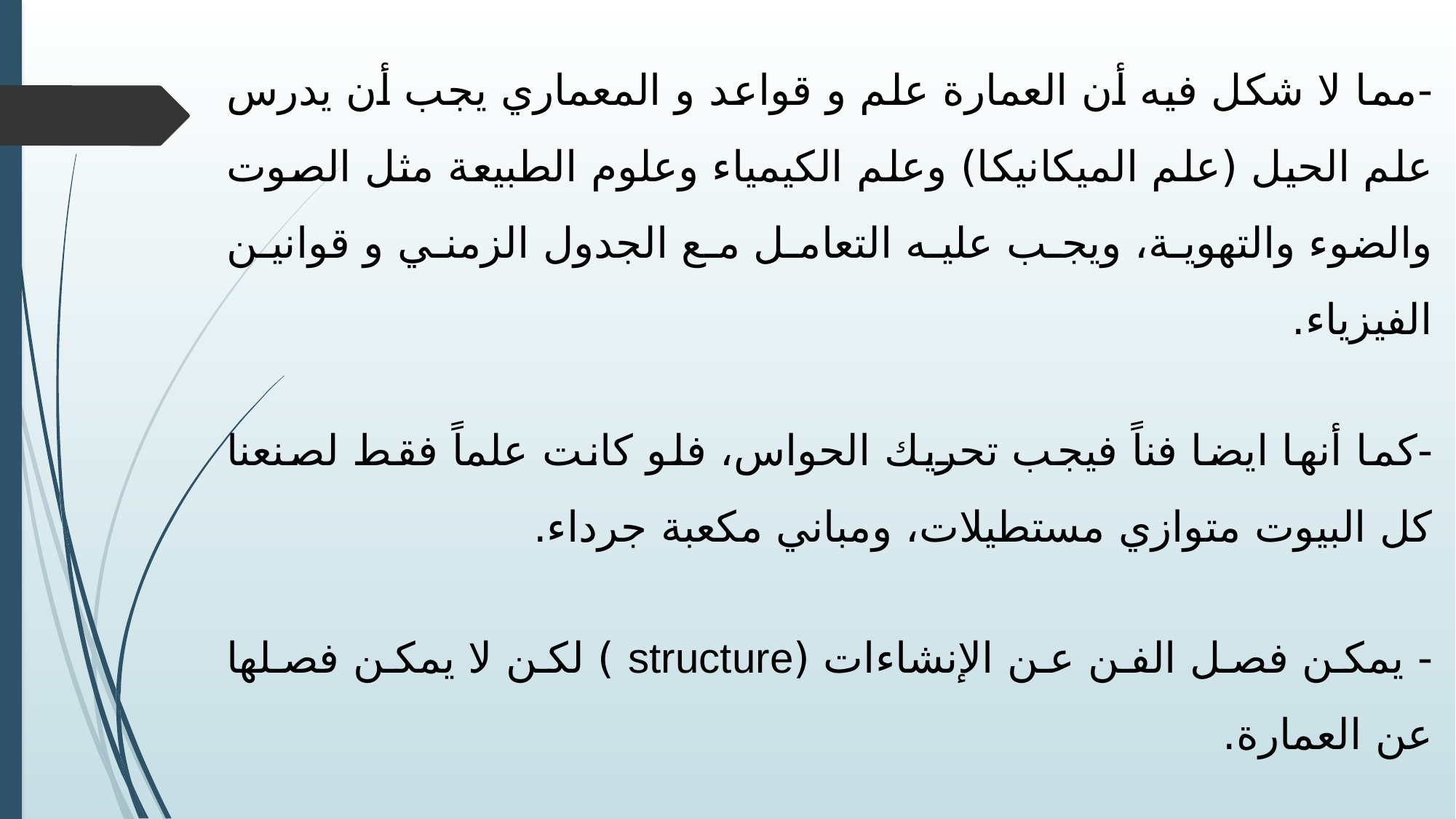

-مما لا شكل فيه أن العمارة علم و قواعد و المعماري يجب أن يدرس علم الحيل (علم الميكانيكا) وعلم الكيمياء وعلوم الطبيعة مثل الصوت والضوء والتهوية، ويجب عليه التعامل مع الجدول الزمني و قوانين الفيزياء.
-كما أنها ايضا فناً فيجب تحريك الحواس، فلو كانت علماً فقط لصنعنا كل البيوت متوازي مستطيلات، ومباني مكعبة جرداء.
- يمكن فصل الفن عن الإنشاءات (structure ) لكن لا يمكن فصلها عن العمارة.